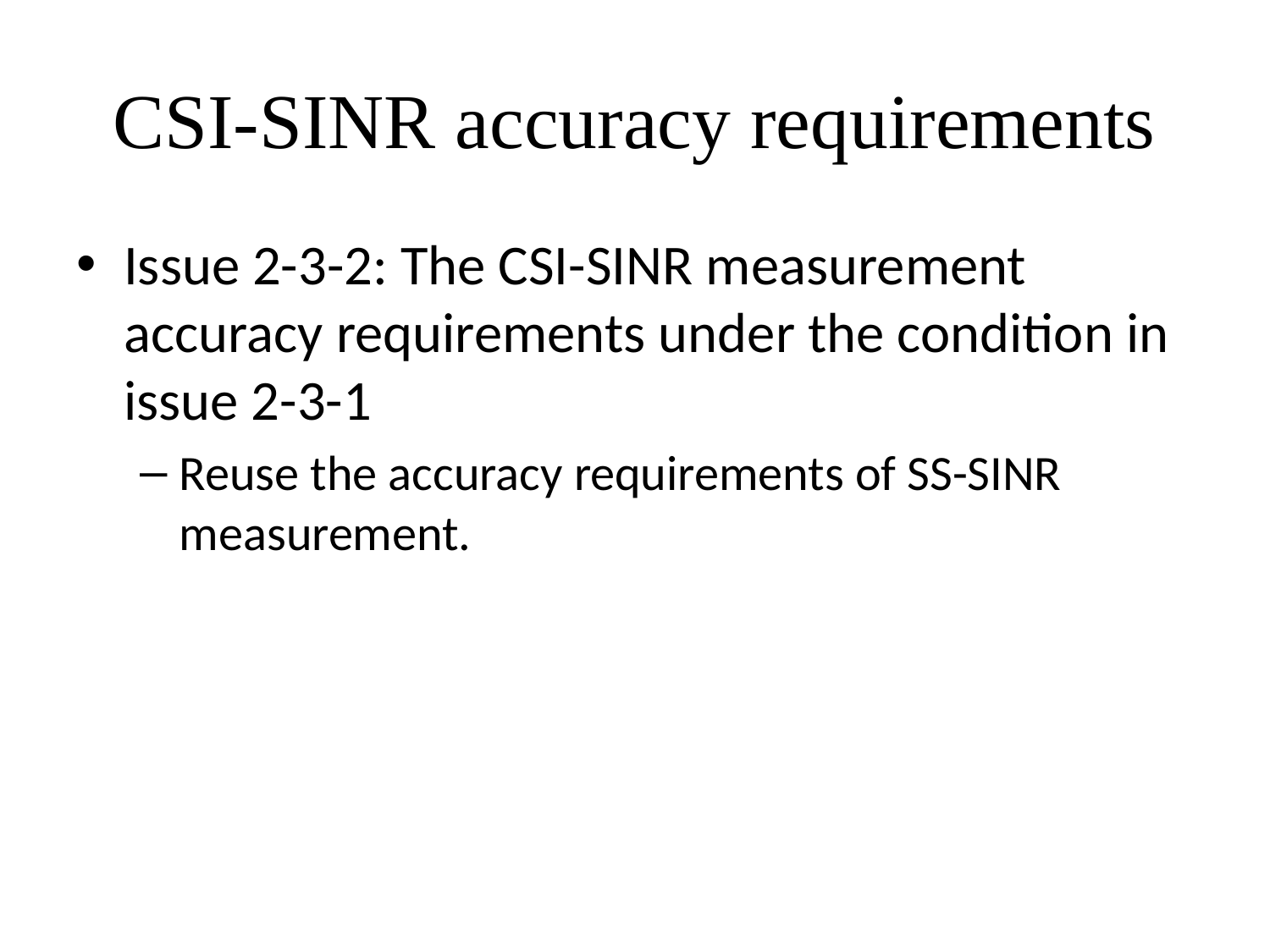

# CSI-SINR accuracy requirements
Issue 2-3-2: The CSI-SINR measurement accuracy requirements under the condition in issue 2-3-1
Reuse the accuracy requirements of SS-SINR measurement.